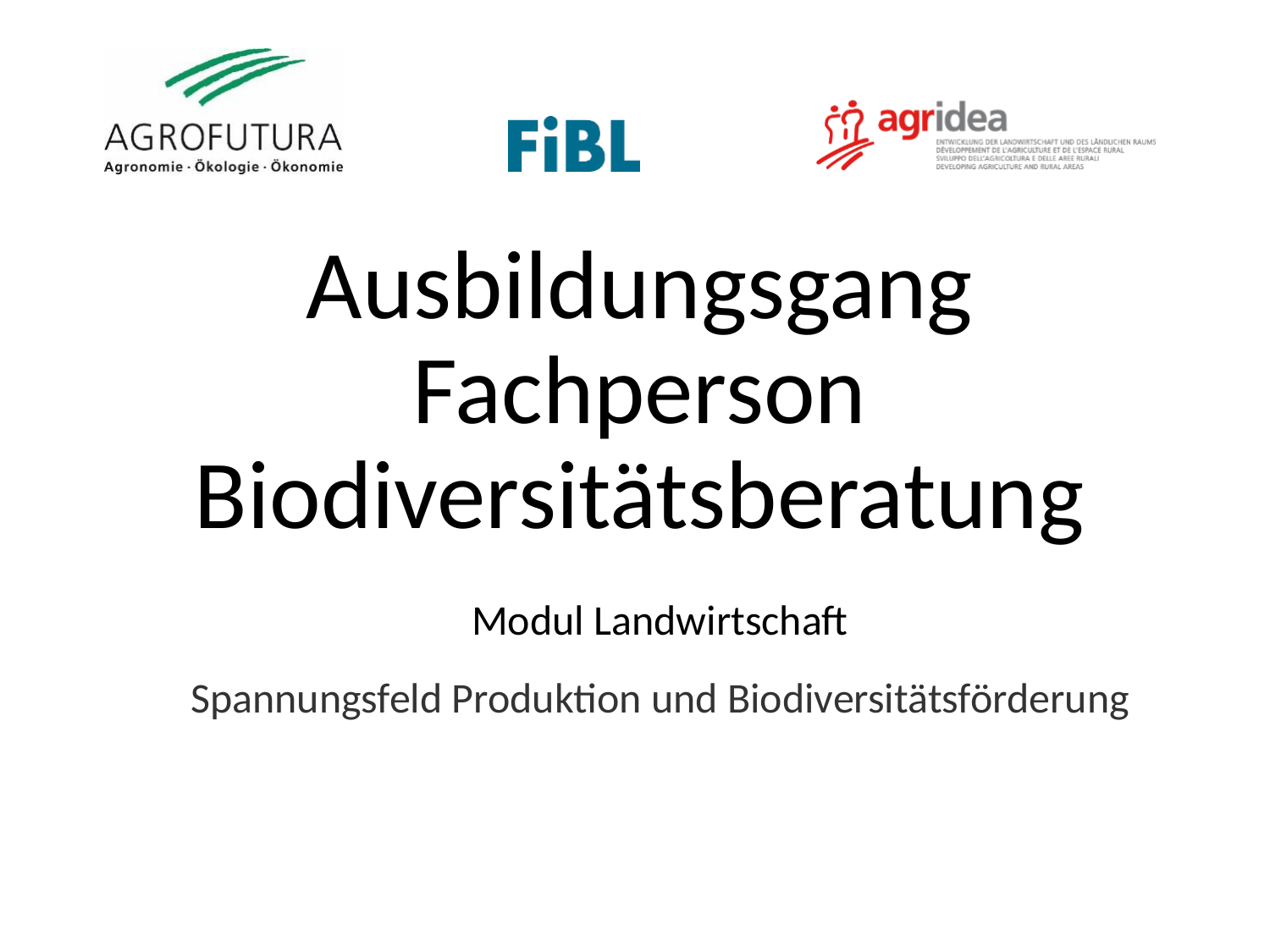

# Ausbildungsgang Fachperson Biodiversitätsberatung
Modul Landwirtschaft
Spannungsfeld Produktion und Biodiversitätsförderung